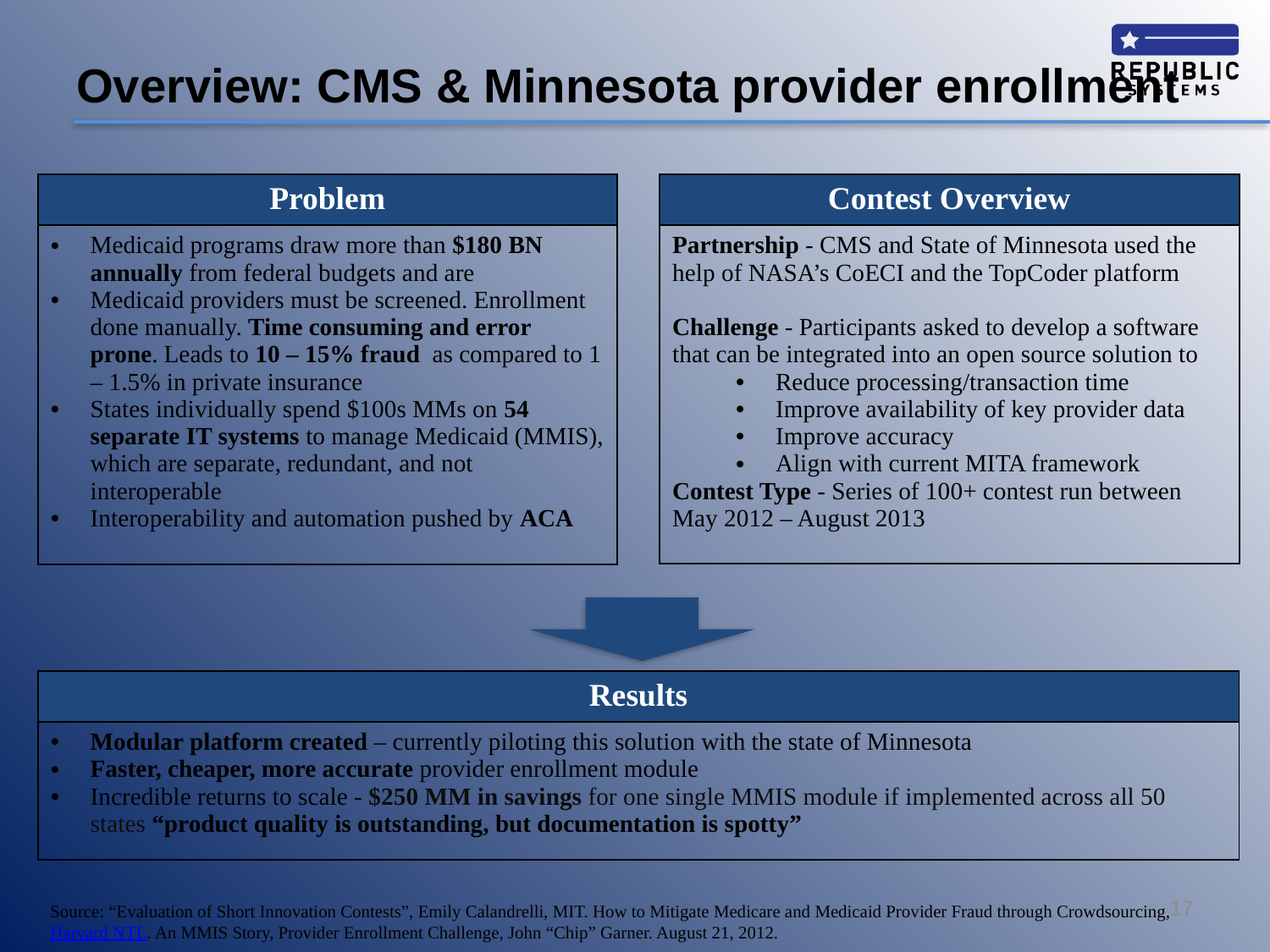

# Overview: CMS & Minnesota provider enrollment
| Problem |
| --- |
| Medicaid programs draw more than $180 BN annually from federal budgets and are Medicaid providers must be screened. Enrollment done manually. Time consuming and error prone. Leads to 10 – 15% fraud as compared to 1 – 1.5% in private insurance States individually spend $100s MMs on 54 separate IT systems to manage Medicaid (MMIS), which are separate, redundant, and not interoperable Interoperability and automation pushed by ACA |
| Contest Overview |
| --- |
| Partnership - CMS and State of Minnesota used the help of NASA’s CoECI and the TopCoder platform Challenge - Participants asked to develop a software that can be integrated into an open source solution to Reduce processing/transaction time Improve availability of key provider data Improve accuracy Align with current MITA framework Contest Type - Series of 100+ contest run between May 2012 – August 2013 |

| Results |
| --- |
| Modular platform created – currently piloting this solution with the state of Minnesota Faster, cheaper, more accurate provider enrollment module Incredible returns to scale - $250 MM in savings for one single MMIS module if implemented across all 50 states “product quality is outstanding, but documentation is spotty” |
17
Source: “Evaluation of Short Innovation Contests”, Emily Calandrelli, MIT. How to Mitigate Medicare and Medicaid Provider Fraud through Crowdsourcing, Harvard NTL. An MMIS Story, Provider Enrollment Challenge, John “Chip” Garner. August 21, 2012.